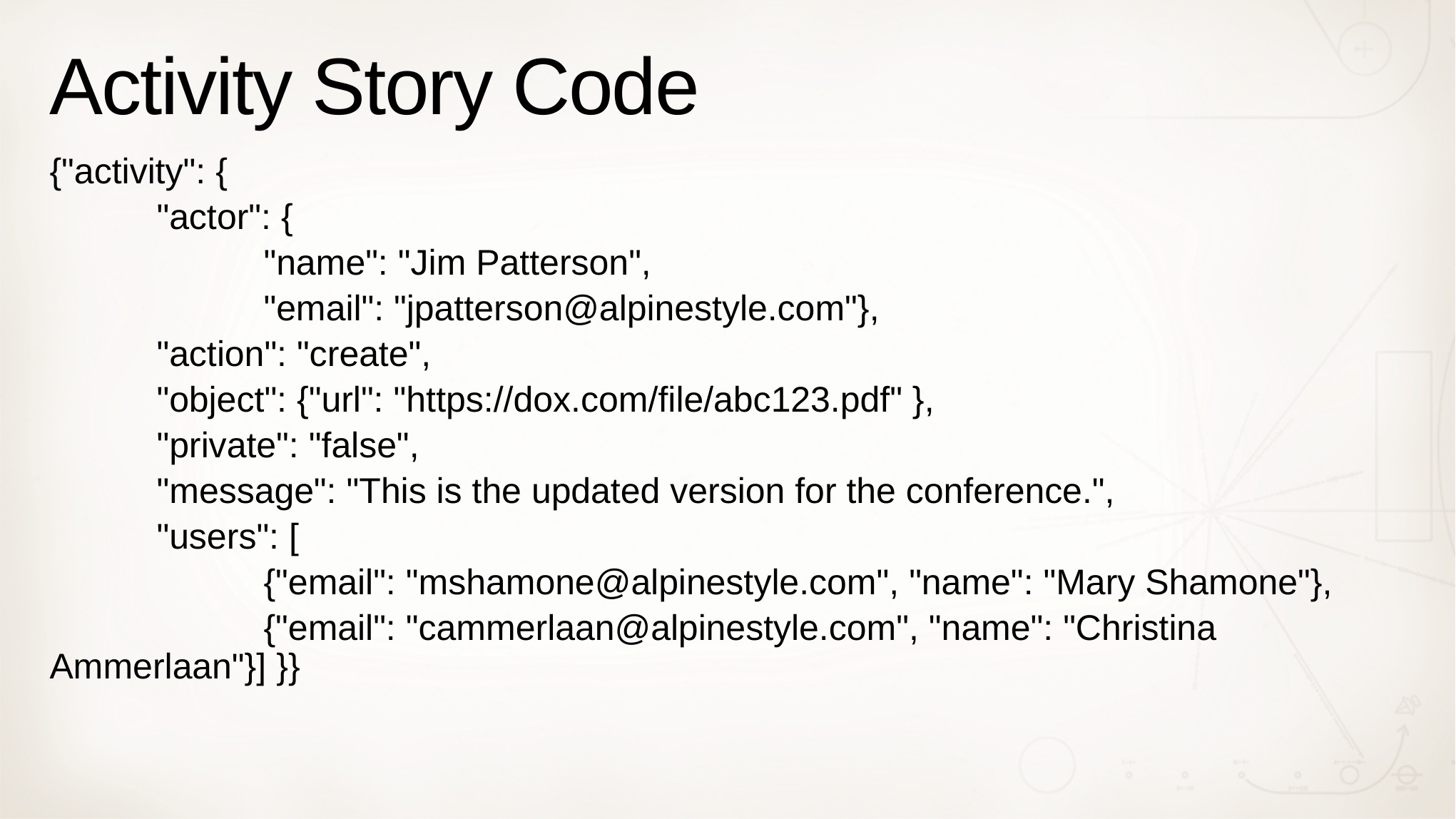

# Activity Story Code
{"activity": {
	"actor": {
		"name": "Jim Patterson",
		"email": "jpatterson@alpinestyle.com"},
	"action": "create",
	"object": {"url": "https://dox.com/file/abc123.pdf" },
	"private": "false",
	"message": "This is the updated version for the conference.",
	"users": [
		{"email": "mshamone@alpinestyle.com", "name": "Mary Shamone"},
		{"email": "cammerlaan@alpinestyle.com", "name": "Christina Ammerlaan"}] }}